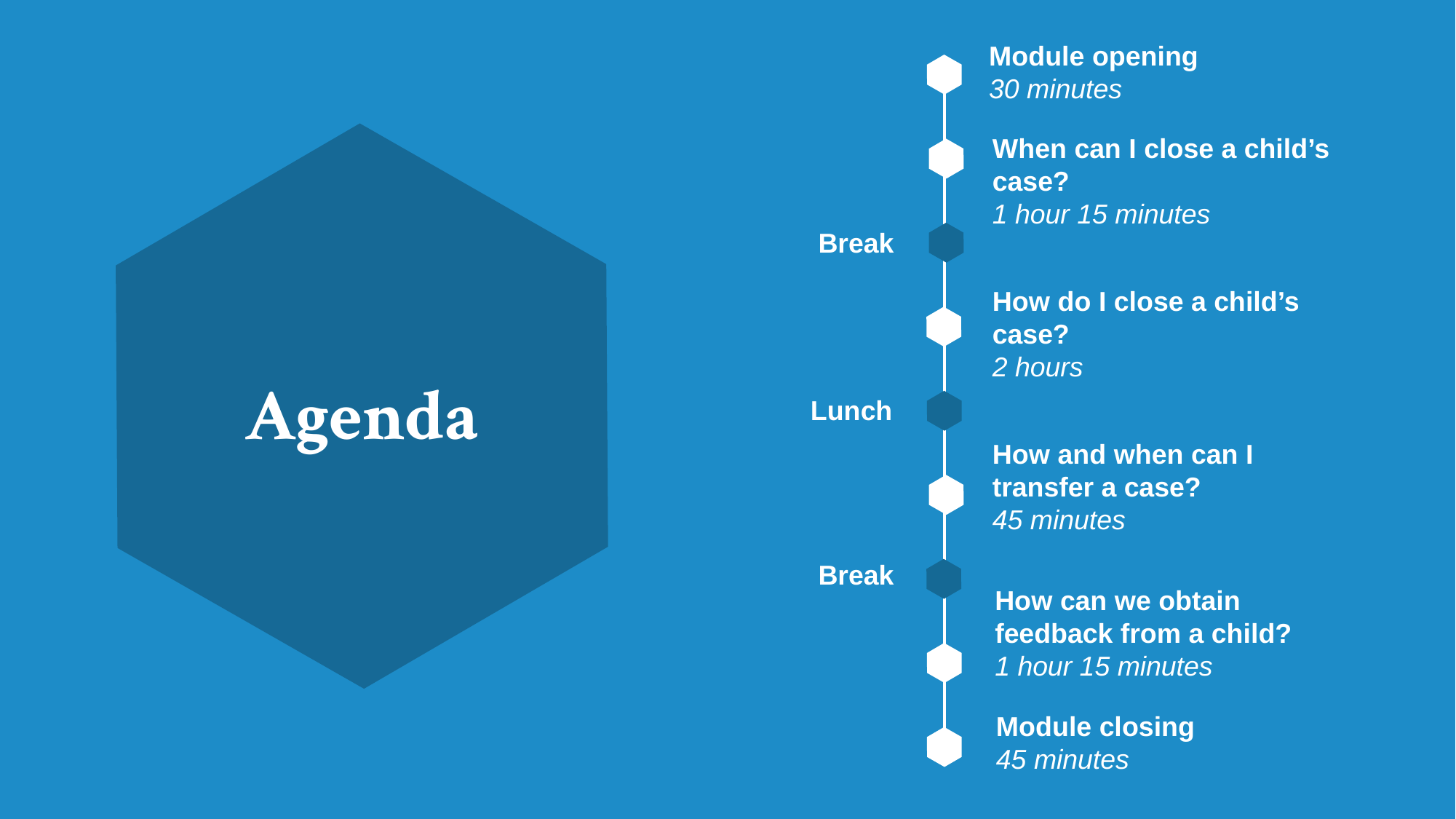

Module opening
30 minutes

When can I close a child’s case?
1 hour 15 minutes

Break

How do I close a child’s case?
2 hours

# Agenda
Lunch

How and when can I transfer a case?
45 minutes

Break

How can we obtain feedback from a child?
1 hour 15 minutes

Module closing
45 minutes